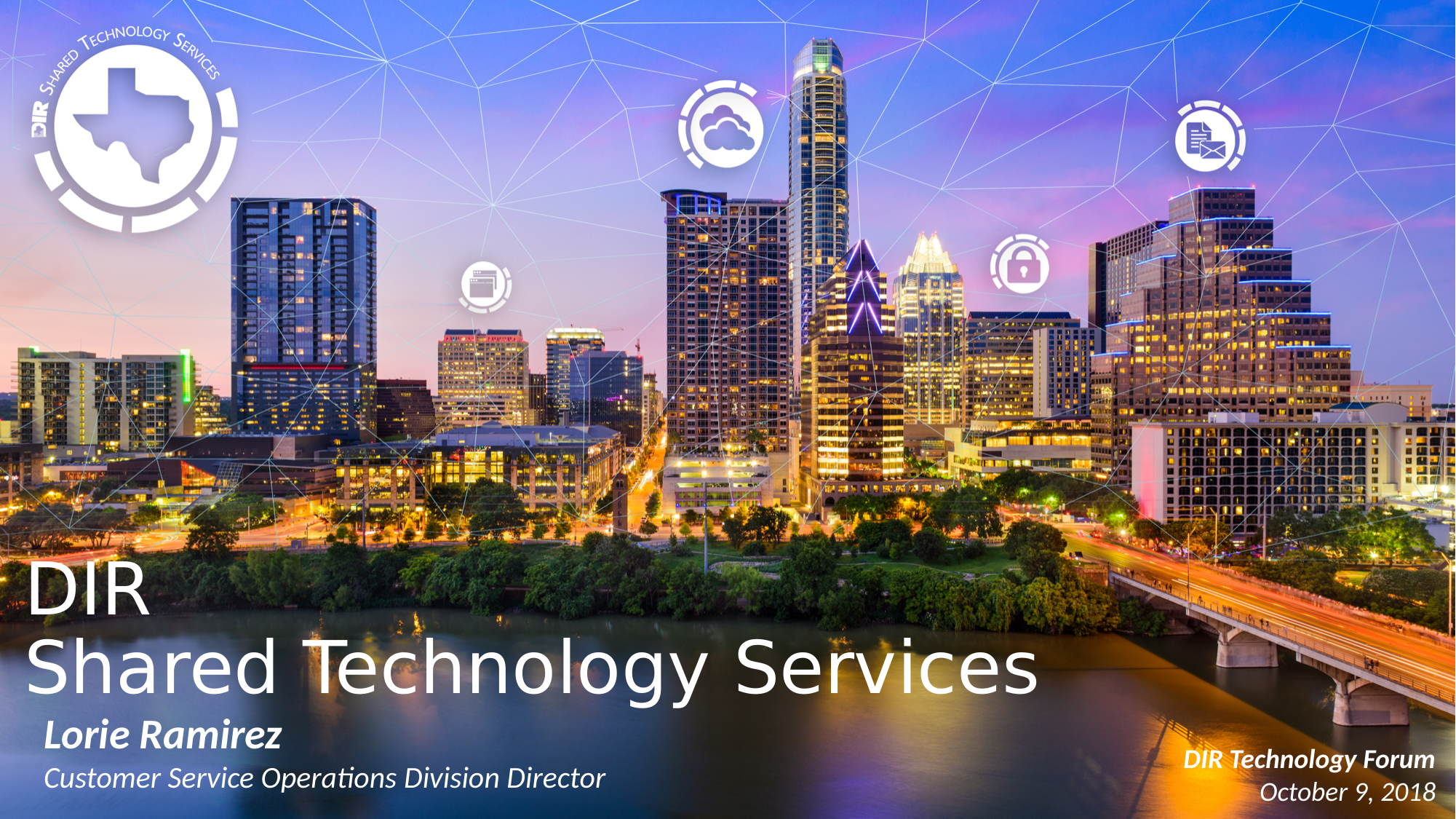

# DIR Shared Technology Services
Lorie Ramirez
Customer Service Operations Division Director

DIR Technology Forum
October 9, 2018